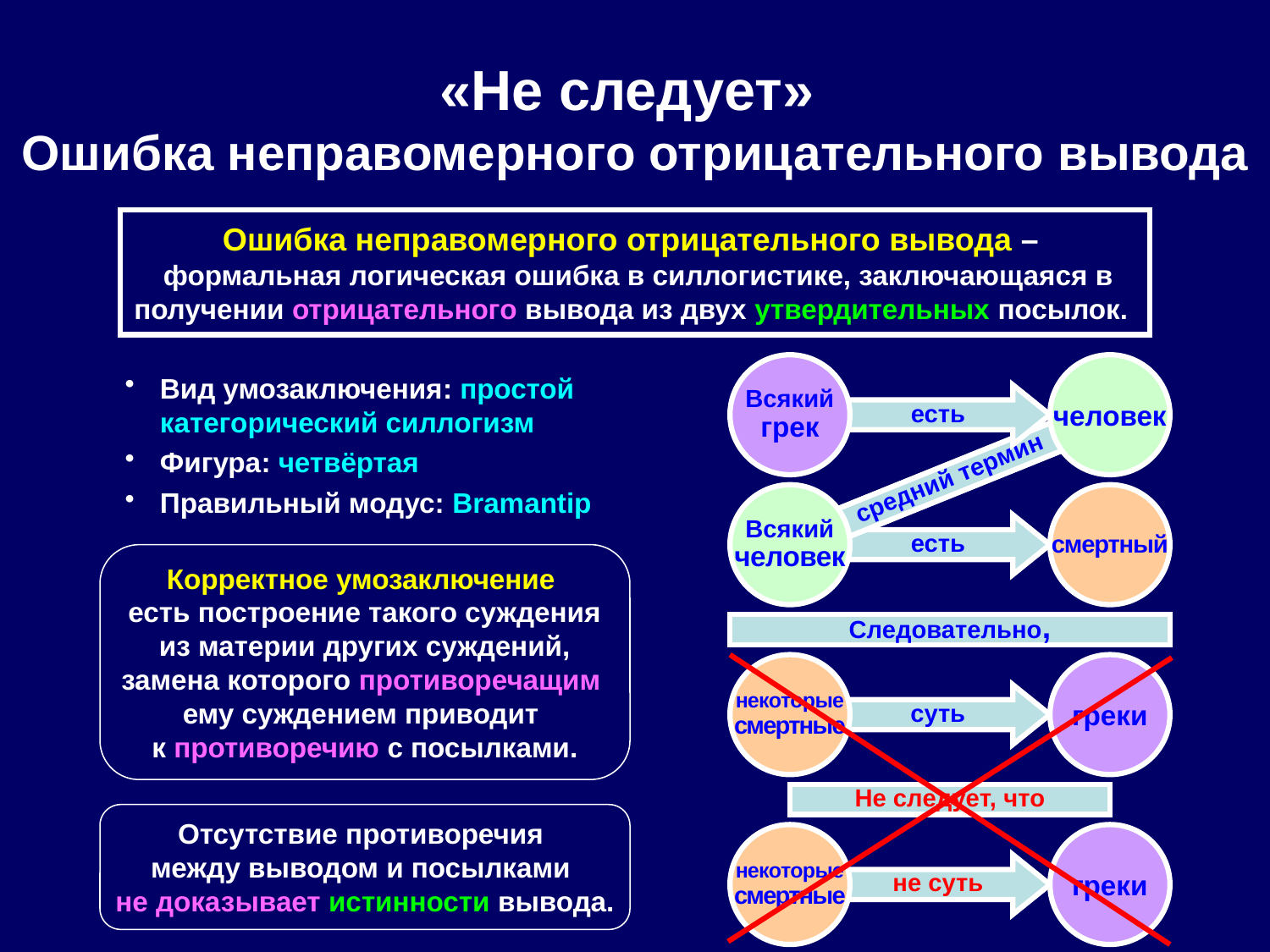

# «Не следует» Ошибка неправомерного отрицательного вывода
Ошибка неправомерного отрицательного вывода –
 формальная логическая ошибка в силлогистике, заключающаяся в получении отрицательного вывода из двух утвердительных посылок.
Вид умозаключения: простой категорический силлогизм
Фигура: четвёртая
Правильный модус: Bramantip
Всякий
грек
человек
есть
есть
средний термин
Всякий
человек
смертный
есть
Корректное умозаключение
есть построение такого суждения из материи других суждений, замена которого противоречащим
ему суждением приводит
к противоречию с посылками.
Следовательно,
некоторые
смертные
греки
суть
Не следует, что
Отсутствие противоречия
между выводом и посылками
не доказывает истинности вывода.
некоторые
смертные
греки
не суть